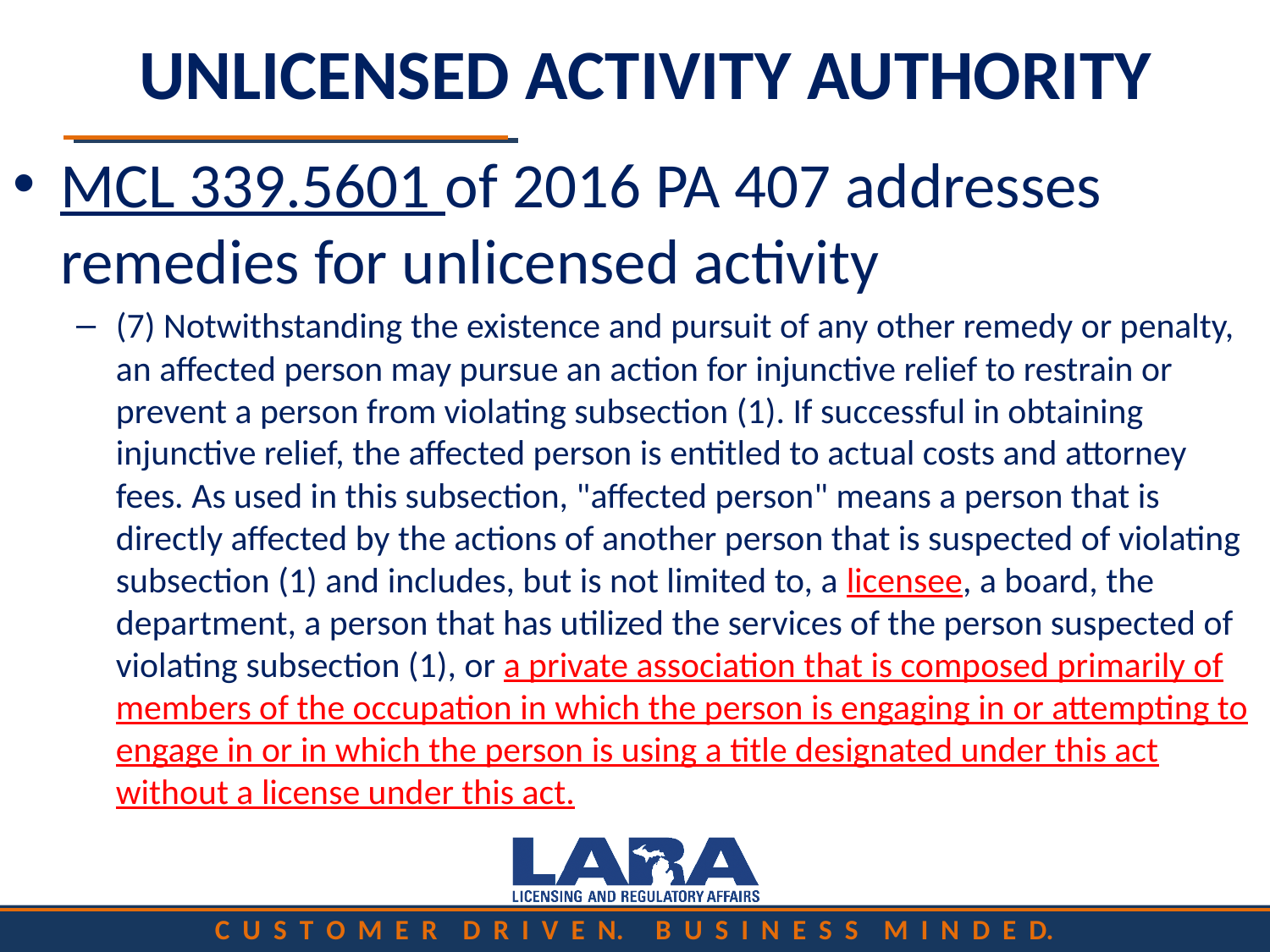

# UNLICENSED ACTIVITY AUTHORITY
MCL 339.5601 of 2016 PA 407 addresses remedies for unlicensed activity
(7) Notwithstanding the existence and pursuit of any other remedy or penalty, an affected person may pursue an action for injunctive relief to restrain or prevent a person from violating subsection (1). If successful in obtaining injunctive relief, the affected person is entitled to actual costs and attorney fees. As used in this subsection, "affected person" means a person that is directly affected by the actions of another person that is suspected of violating subsection (1) and includes, but is not limited to, a licensee, a board, the department, a person that has utilized the services of the person suspected of violating subsection (1), or a private association that is composed primarily of members of the occupation in which the person is engaging in or attempting to engage in or in which the person is using a title designated under this act without a license under this act.